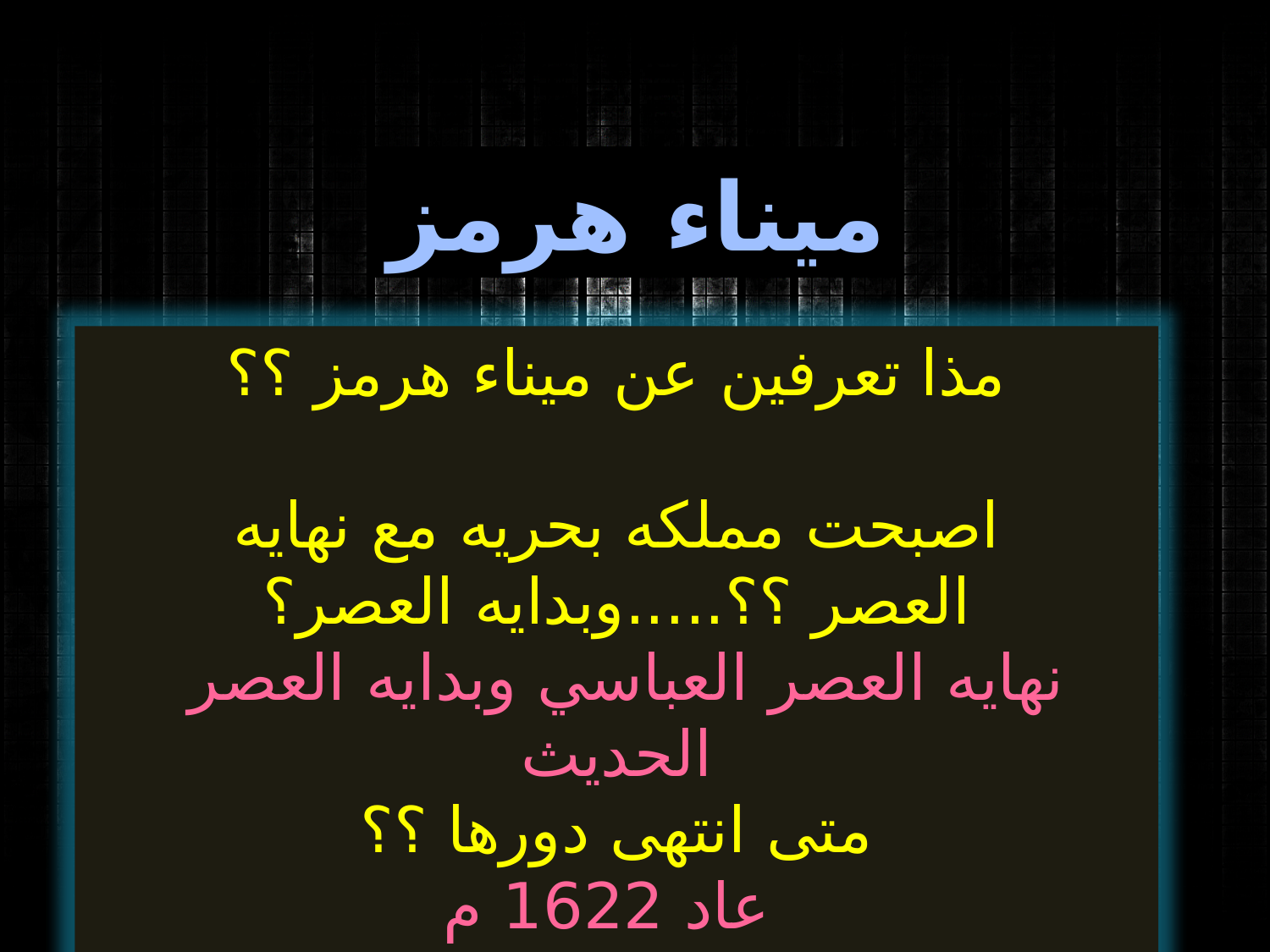

ميناء هرمز
مذا تعرفين عن ميناء هرمز ؟؟

اصبحت مملكه بحريه مع نهايه العصر ؟؟.....وبدايه العصر؟
 نهايه العصر العباسي وبدايه العصر الحديث
متى انتهى دورها ؟؟
عاد 1622 م